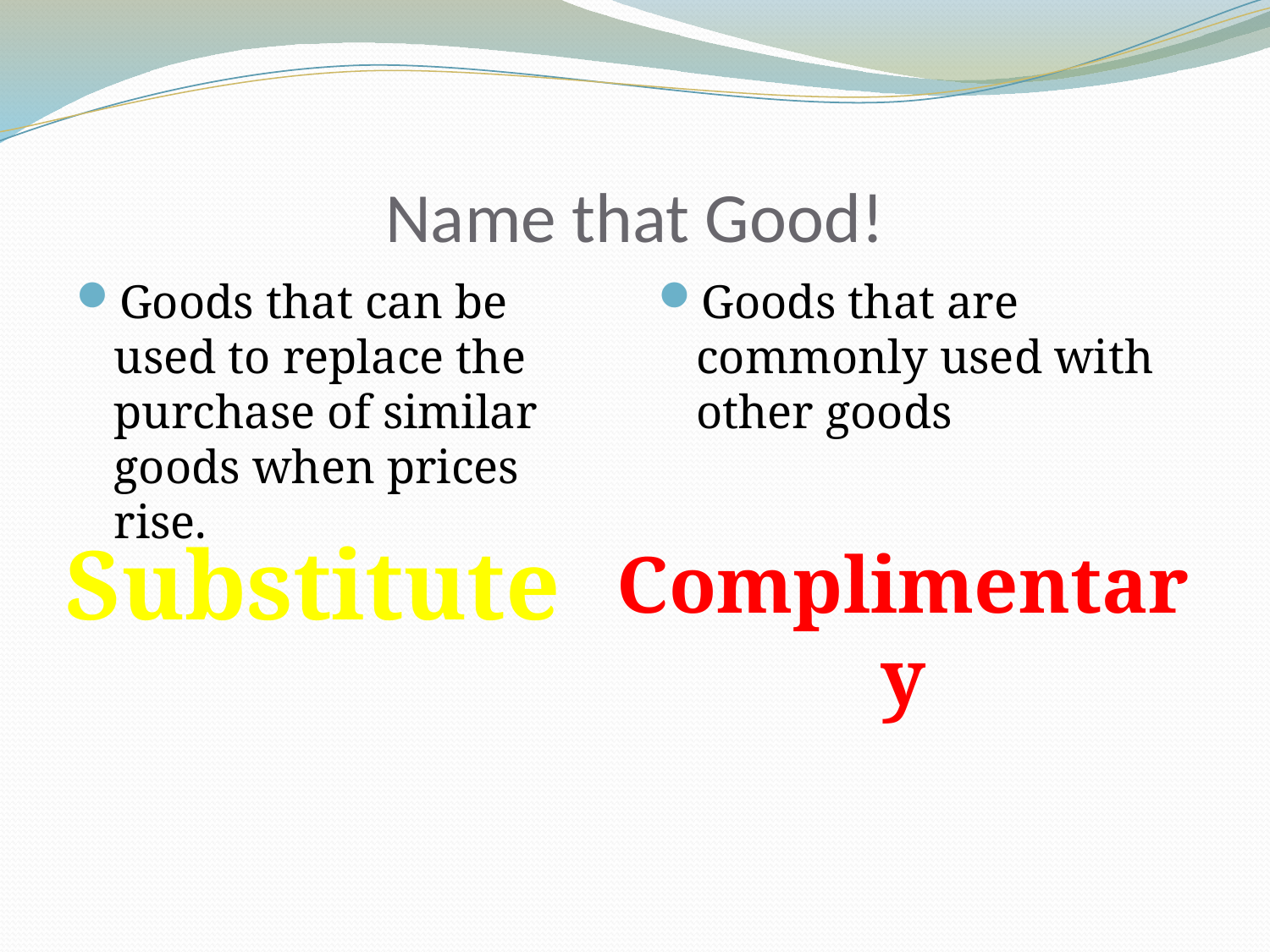

# Name that Good!
Goods that can be used to replace the purchase of similar goods when prices rise.
Goods that are commonly used with other goods
Substitute
Complimentary